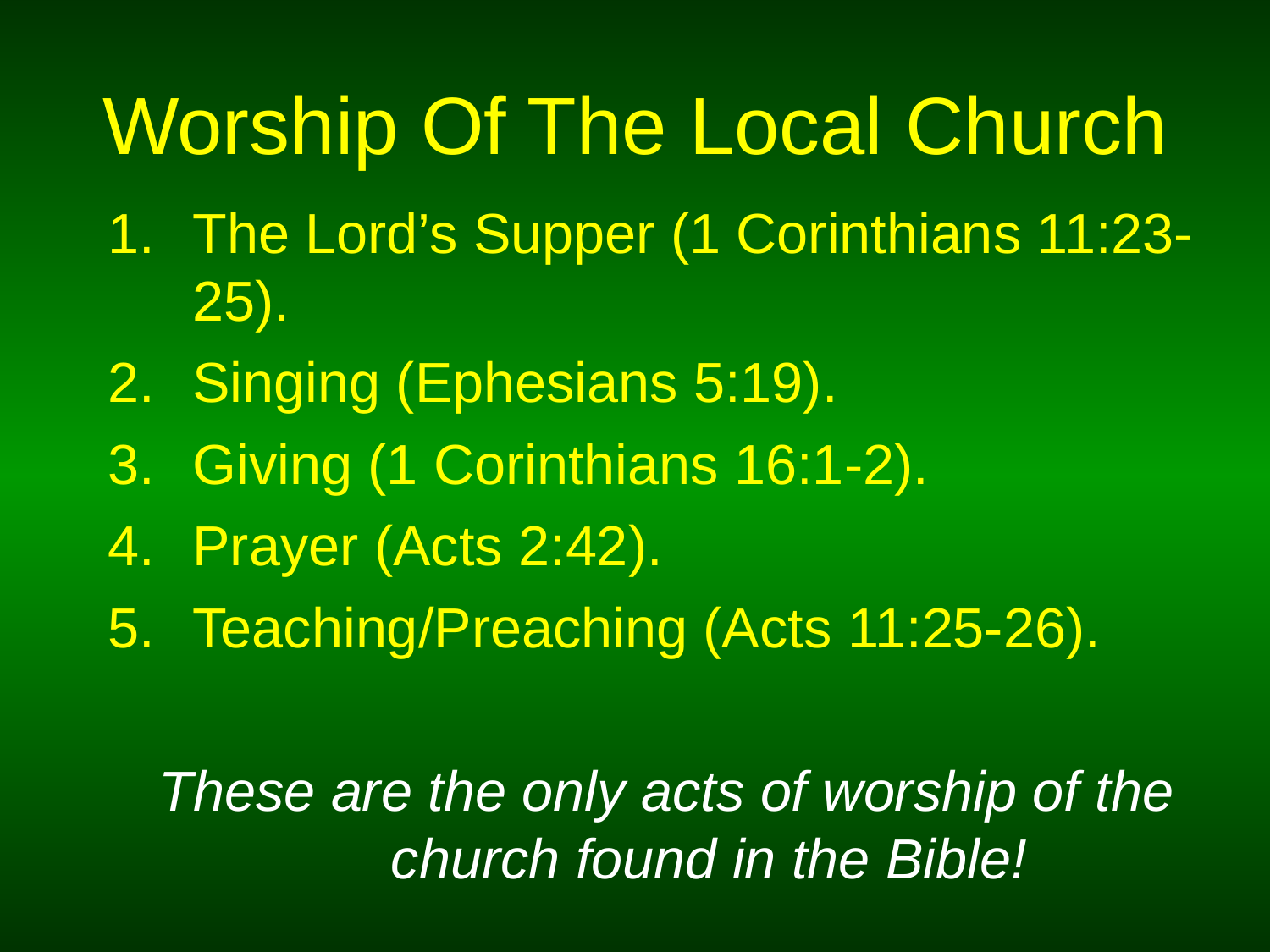

# Worship Of The Local Church
The Lord’s Supper (1 Corinthians 11:23-25).
Singing (Ephesians 5:19).
Giving (1 Corinthians 16:1-2).
Prayer (Acts 2:42).
Teaching/Preaching (Acts 11:25-26).

These are the only acts of worship of the church found in the Bible!